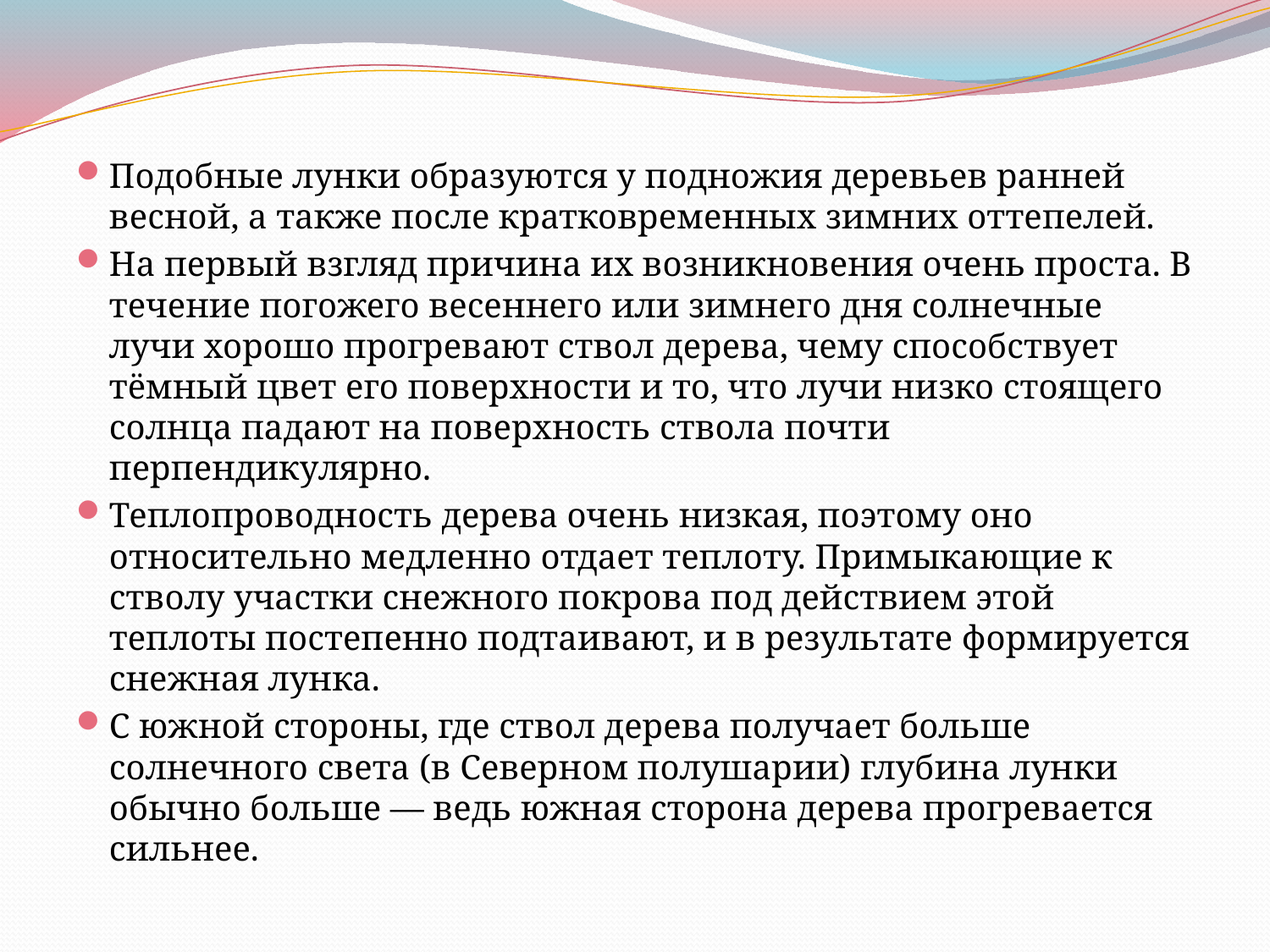

Подобные лунки образуются у подножия деревьев ранней весной, а также после кратковременных зимних оттепелей.
На первый взгляд причина их возникновения очень проста. В течение погожего весеннего или зимнего дня солнечные лучи хорошо прогревают ствол дерева, чему способствует тёмный цвет его поверхности и то, что лучи низко стоящего солнца падают на поверхность ствола почти перпендикулярно.
Теплопроводность дерева очень низкая, поэтому оно относительно медленно отдает теплоту. Примыкающие к стволу участки снежного покрова под действием этой теплоты постепенно подтаивают, и в результате формируется снежная лунка.
С южной стороны, где ствол дерева получает больше солнечного света (в Северном полушарии) глубина лунки обычно больше — ведь южная сторона дерева прогревается сильнее.